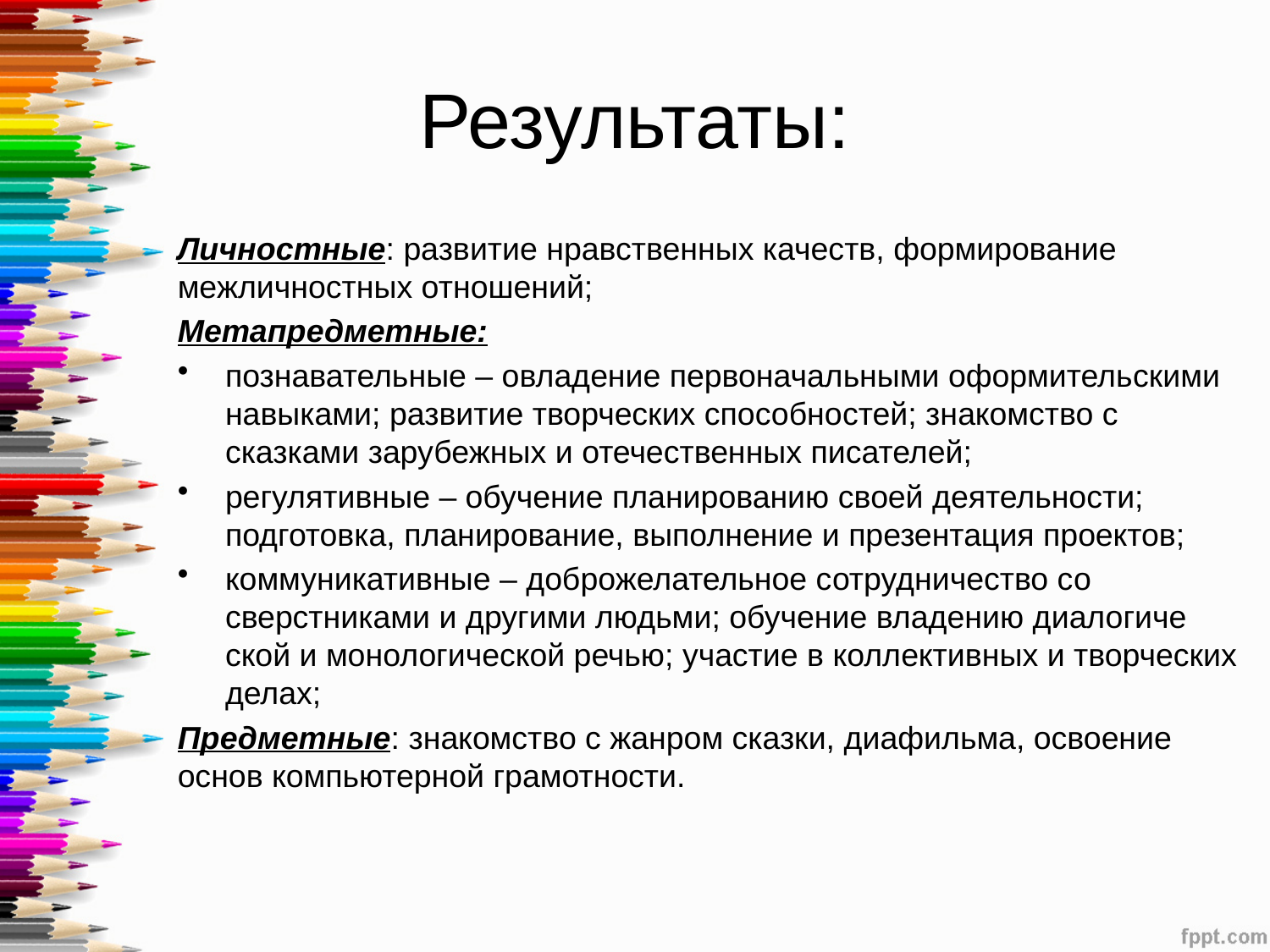

# Результаты:
Личностные: развитие нравственных качеств, формирование межличностных отношений;
Метапредметные:
познавательные – овладение первоначальными оформитель­скими навыками; развитие творческих способно­стей; знакомство с сказками зарубежных и отечественных писателей;
регулятивные – обучение планированию своей деятельности; подготовка, планирование, выполнение и презентация проектов;
коммуникативные – доброжелательное сотрудничество со сверстниками и другими людьми; обучение владению диалогиче­ской и монологической речью; участие в коллективных и творческих делах;
Предметные: знакомство с жанром сказки, диафильма, освоение основ компьютерной грамотности.